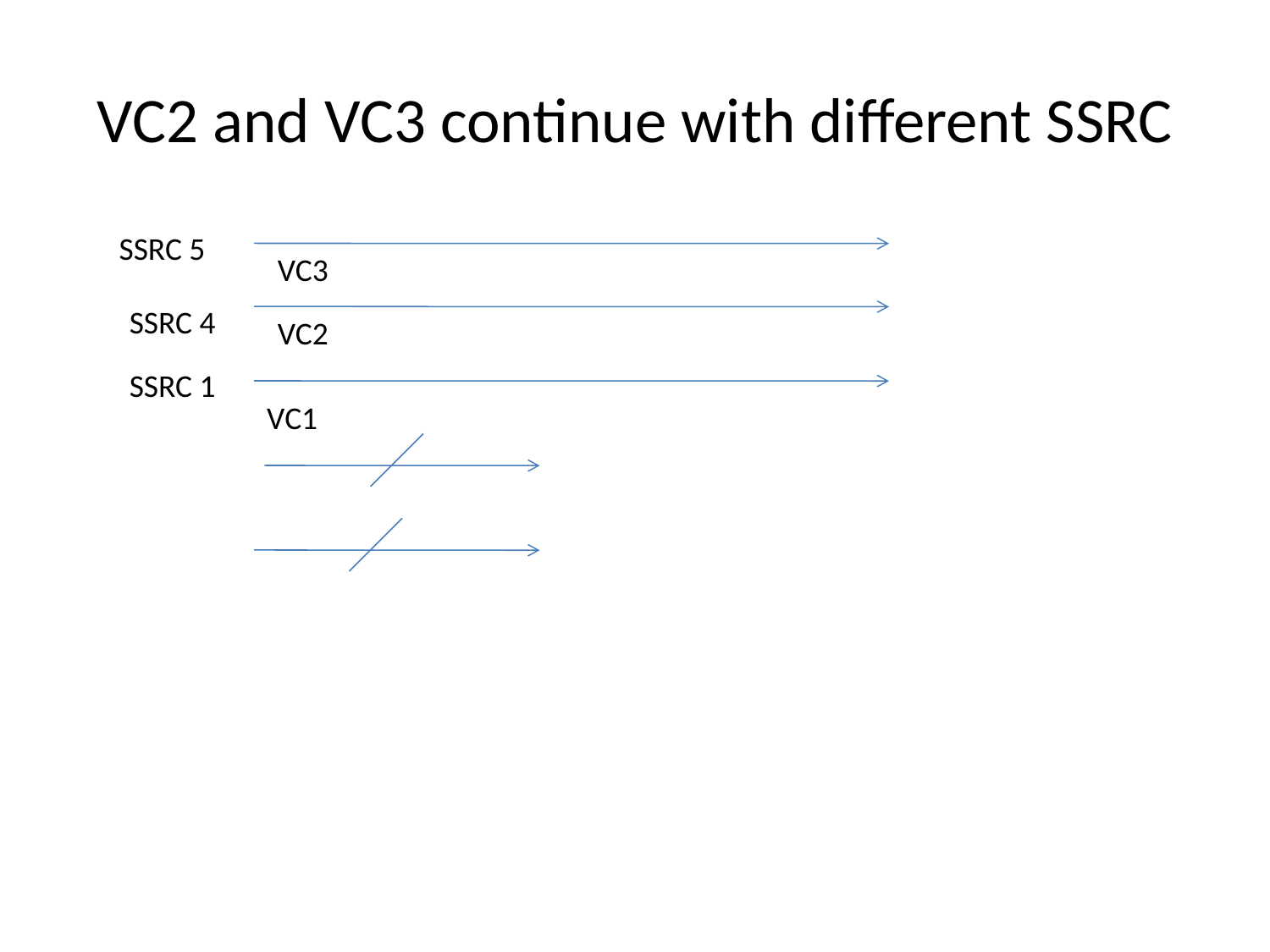

# VC2 and VC3 continue with different SSRC
SSRC 5
VC3
SSRC 4
VC2
SSRC 1
VC1